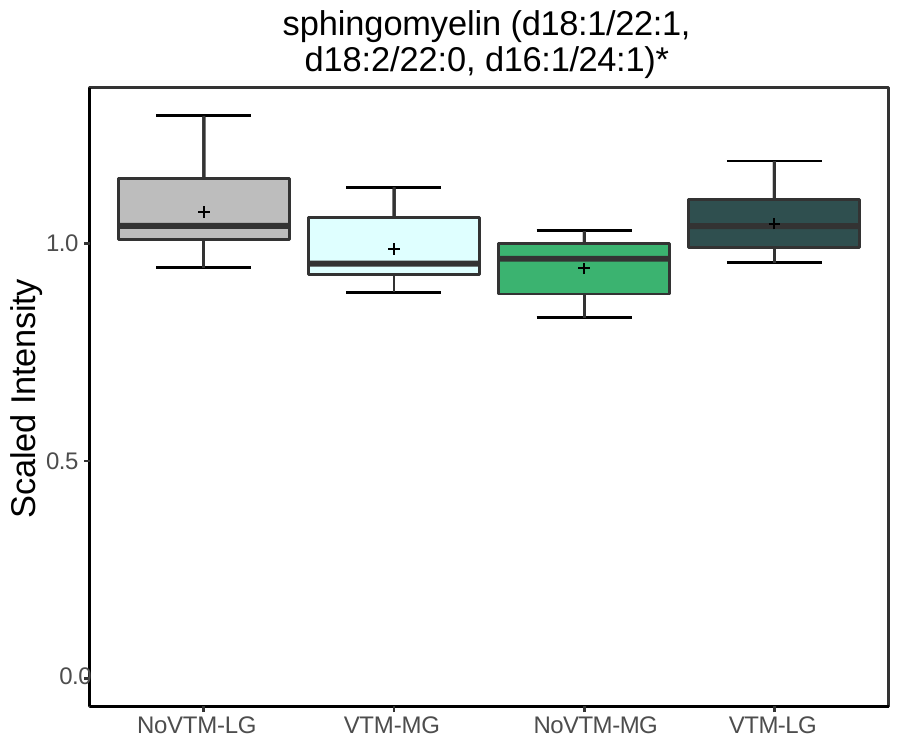

# sphingomyelin (d18:1/22:1, d18:2/22:0, d16:1/24:1)*

1.0

Scaled Intensity

0.5
0.0
NoVTM-LG
VTM-MG
NoVTM-MG
VTM-LG